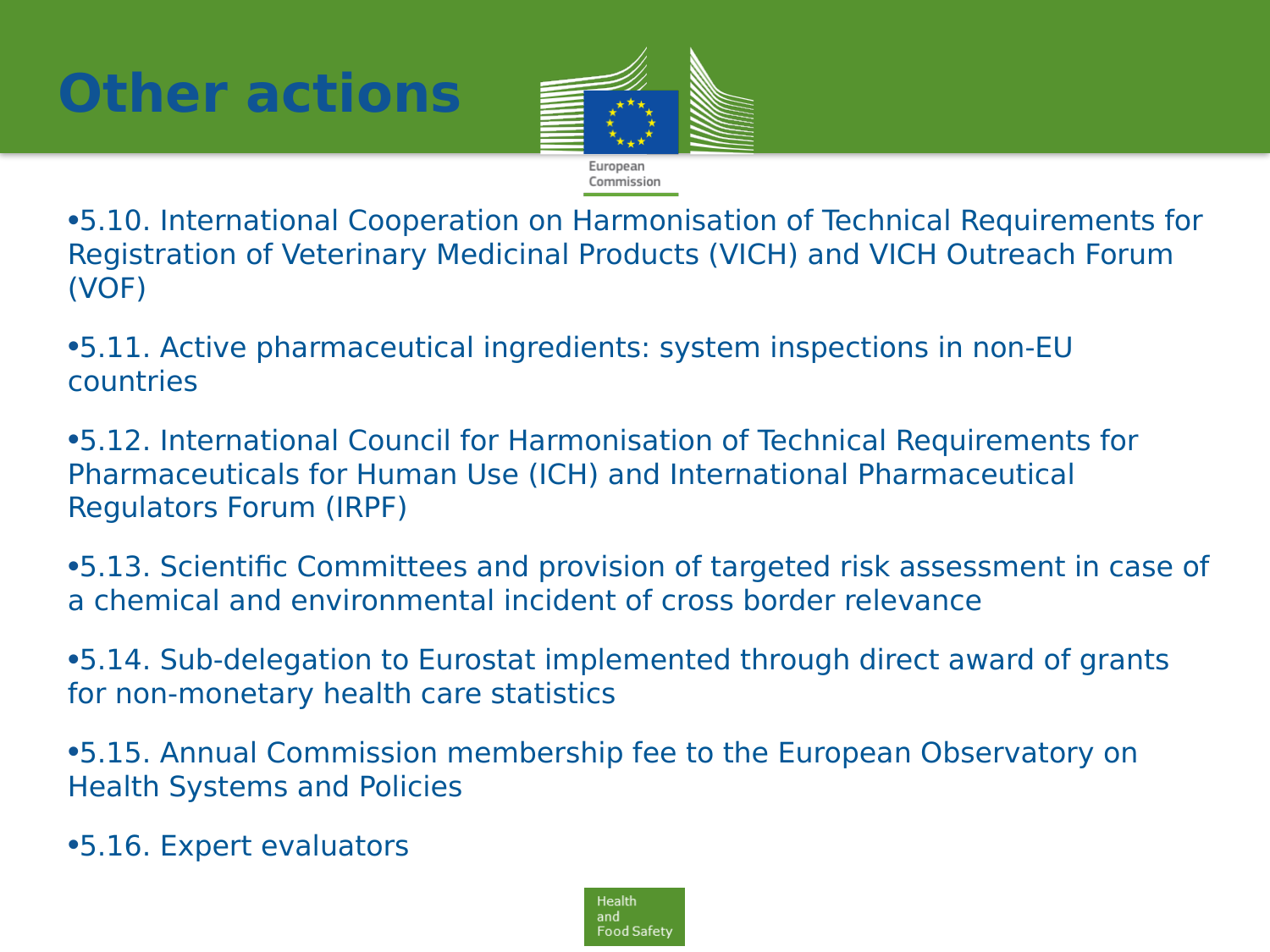

# Other actions
5.10. International Cooperation on Harmonisation of Technical Requirements for Registration of Veterinary Medicinal Products (VICH) and VICH Outreach Forum (VOF)

5.11. Active pharmaceutical ingredients: system inspections in non-EU countries

5.12. International Council for Harmonisation of Technical Requirements for Pharmaceuticals for Human Use (ICH) and International Pharmaceutical Regulators Forum (IRPF)

5.13. Scientific Committees and provision of targeted risk assessment in case of a chemical and environmental incident of cross border relevance

5.14. Sub-delegation to Eurostat implemented through direct award of grants for non-monetary health care statistics

5.15. Annual Commission membership fee to the European Observatory on Health Systems and Policies

5.16. Expert evaluators